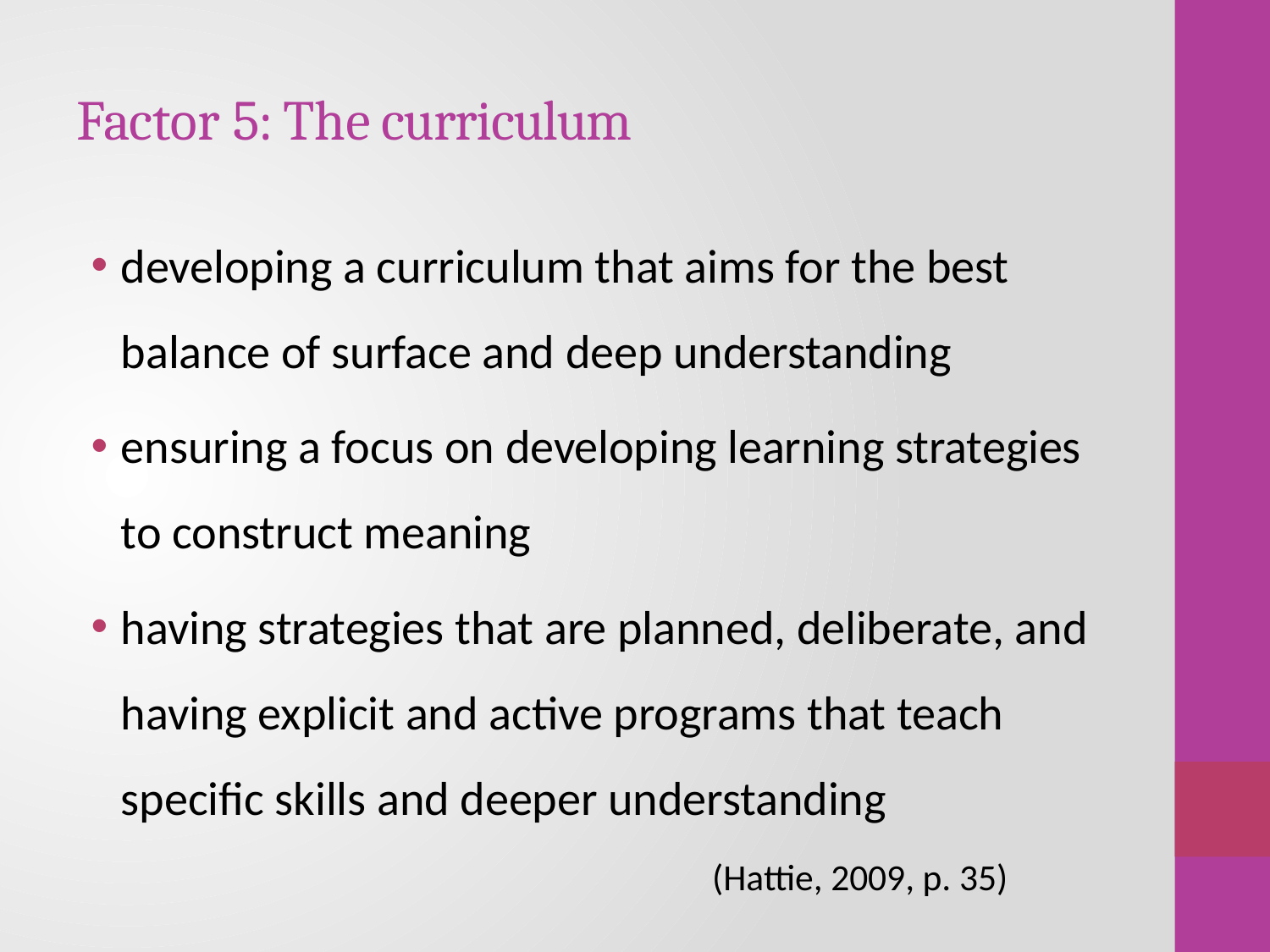

# Factor 5: The curriculum
developing a curriculum that aims for the best balance of surface and deep understanding
ensuring a focus on developing learning strategies to construct meaning
having strategies that are planned, deliberate, and having explicit and active programs that teach specific skills and deeper understanding
                                                               (Hattie, 2009, p. 35)